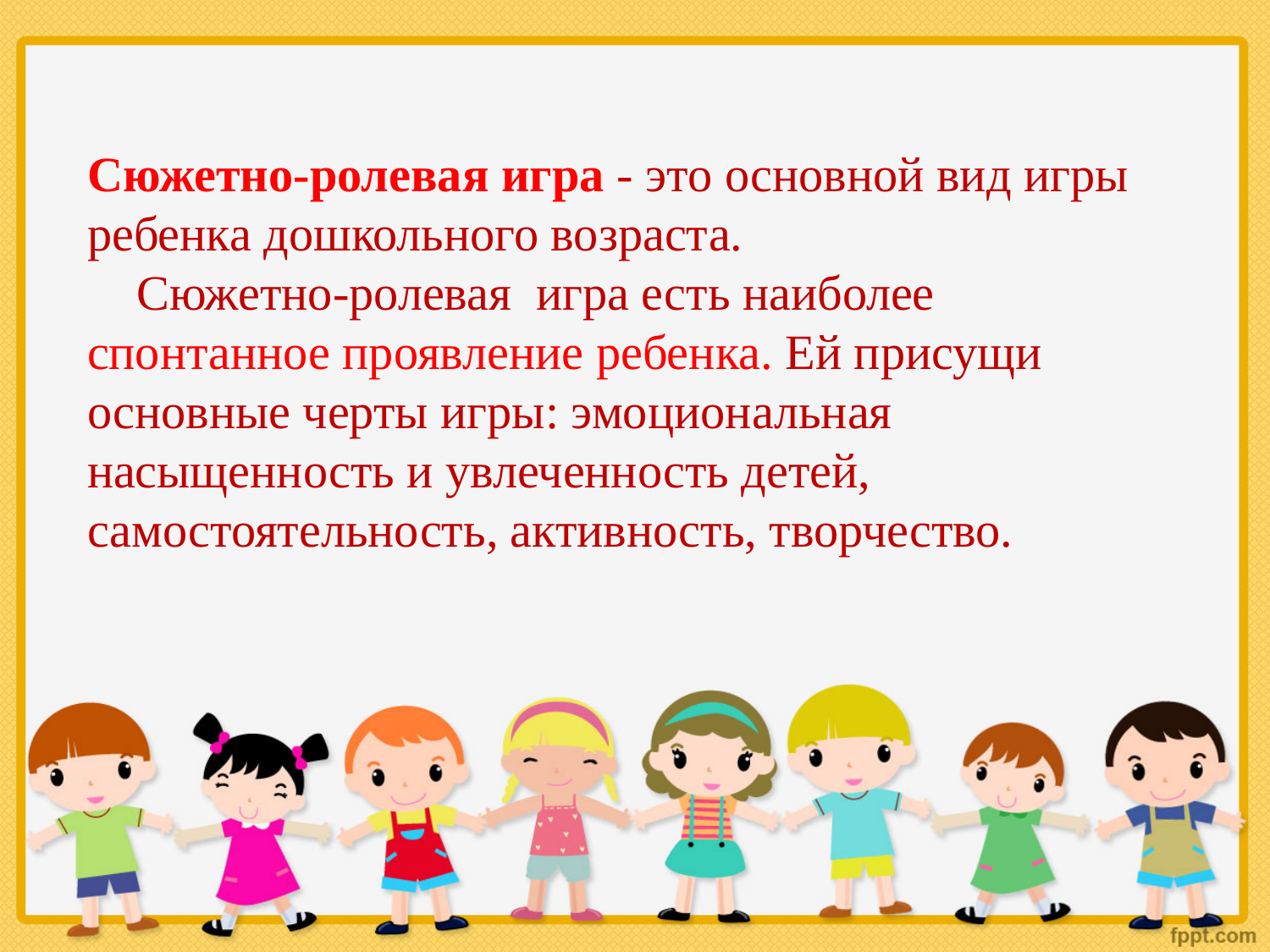

Сюжетно-ролевая игра - это основной вид игры ребенка дошкольного возраста.
    Сюжетно-ролевая  игра есть наиболее спонтанное проявление ребенка. Ей присущи основные черты игры: эмоциональная насыщенность и увлеченность детей, самостоятельность, активность, творчество.